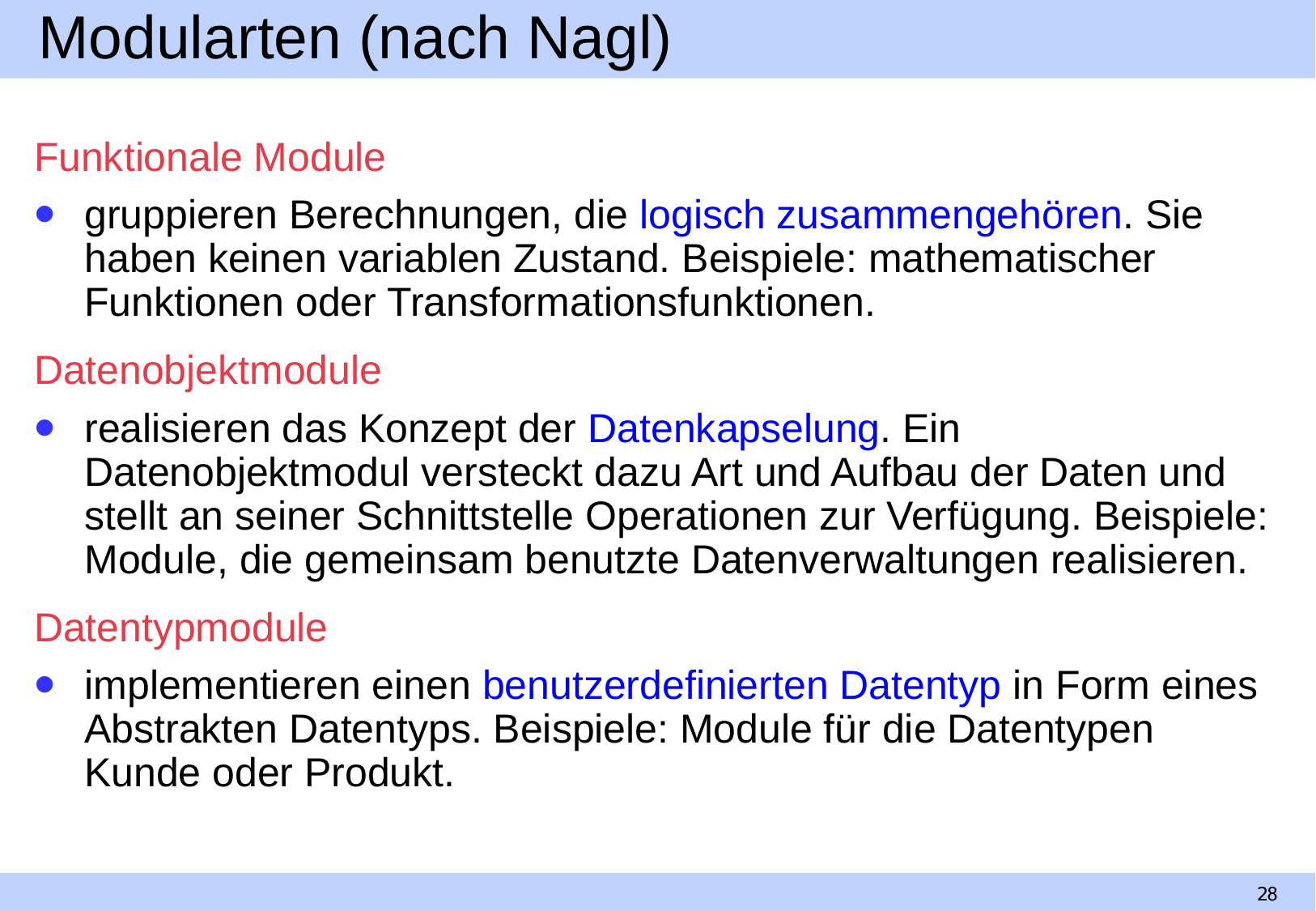

# Modularten (nach Nagl)
Funktionale Module
gruppieren Berechnungen, die logisch zusammengehören. Sie haben keinen variablen Zustand. Beispiele: mathematischer Funktionen oder Transformationsfunktionen.
Datenobjektmodule
realisieren das Konzept der Datenkapselung. Ein Datenobjektmodul versteckt dazu Art und Aufbau der Daten und stellt an seiner Schnittstelle Operationen zur Verfügung. Beispiele: Module, die gemeinsam benutzte Datenverwaltungen realisieren.
Datentypmodule
implementieren einen benutzerdefinierten Datentyp in Form eines Abstrakten Datentyps. Beispiele: Module für die Datentypen Kunde oder Produkt.
28